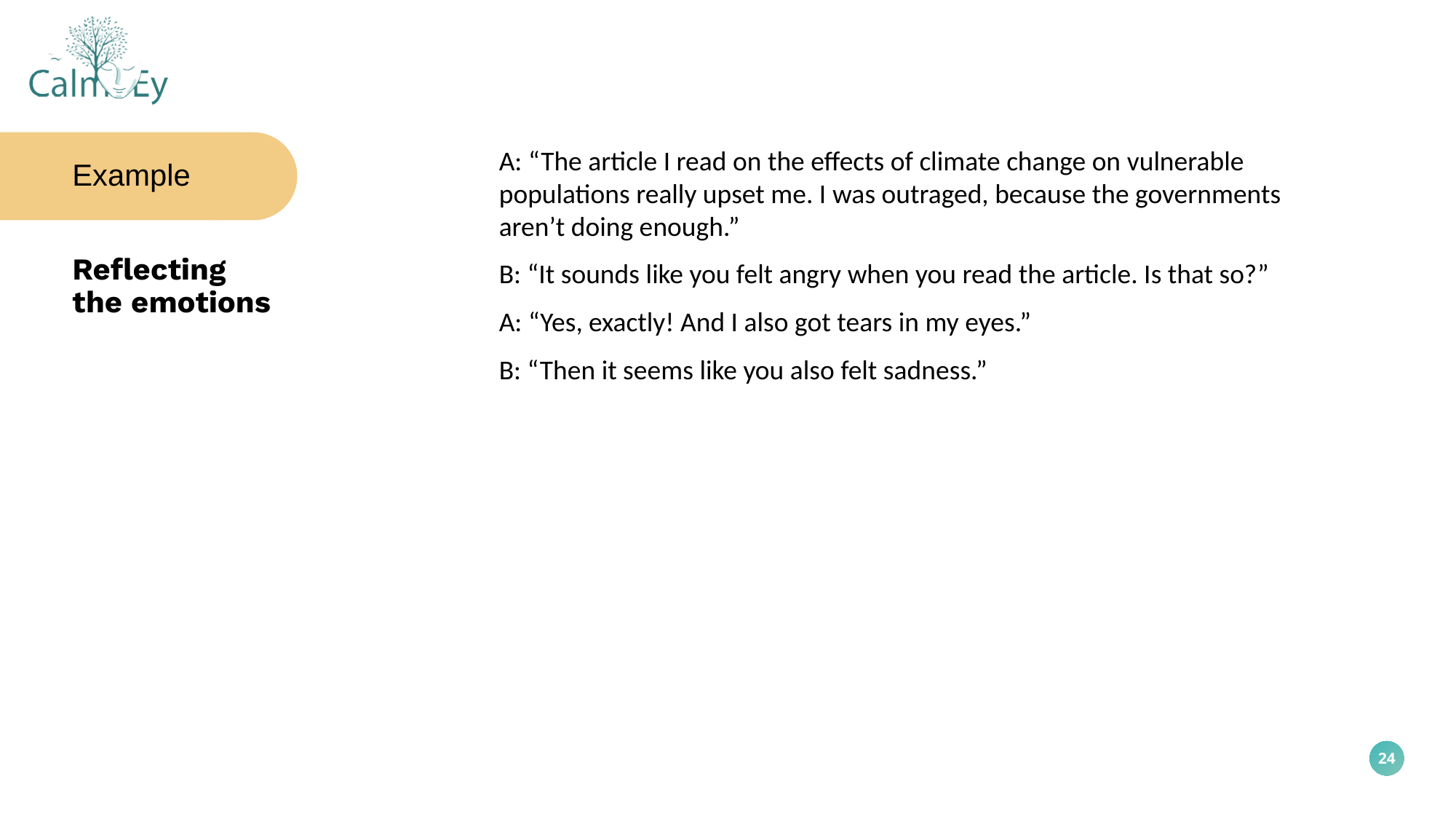

A: “The article I read on the effects of climate change on vulnerable populations really upset me. I was outraged, because the governments aren’t doing enough.”
B: “It sounds like you felt angry when you read the article. Is that so?”
A: “Yes, exactly! And I also got tears in my eyes.”
B: “Then it seems like you also felt sadness.”

Example
Reflecting
the emotions